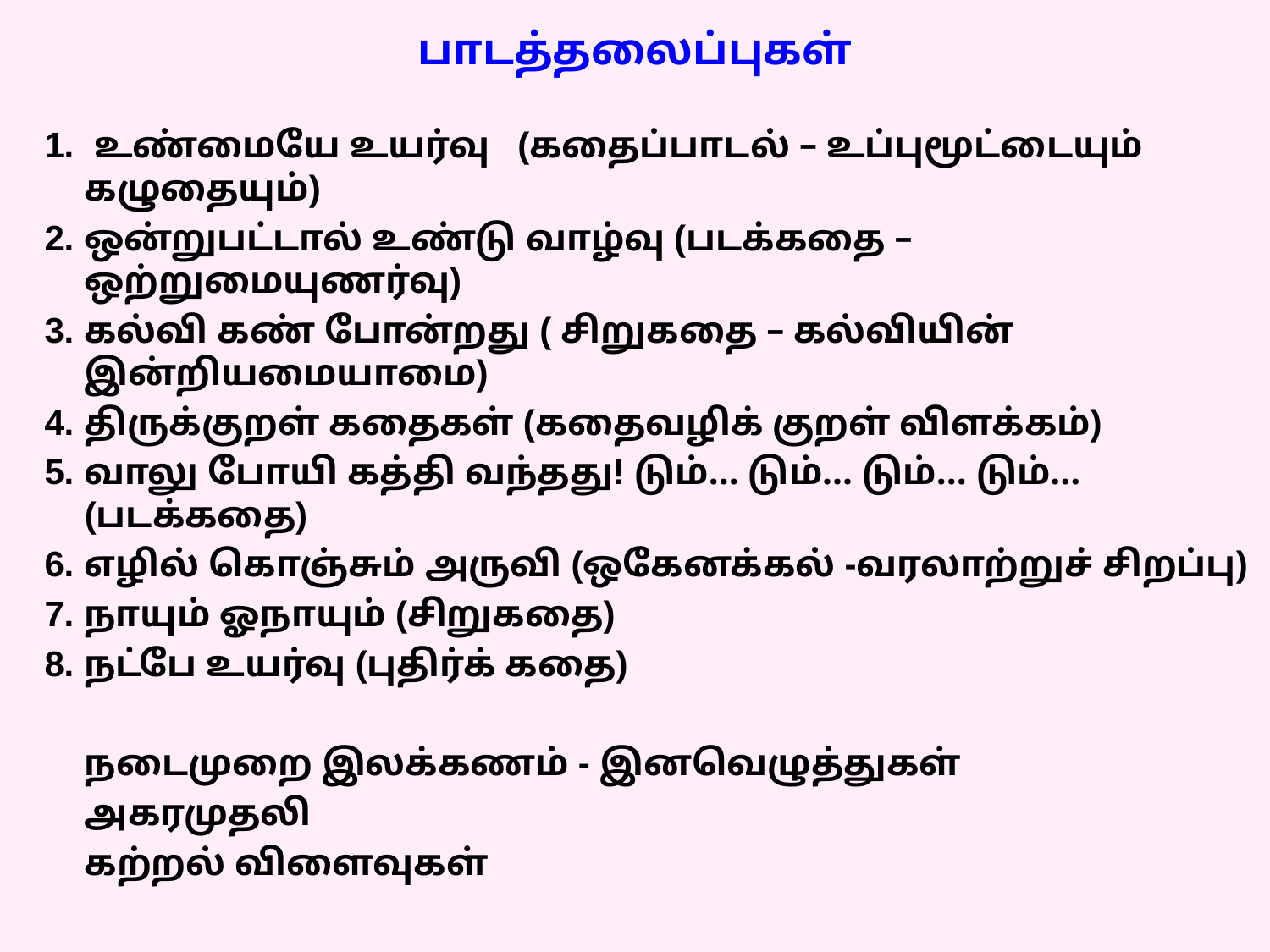

# பாடத்தலைப்புகள்
1.  உண்மையே உயர்வு   (கதைப்பாடல் – உப்புமூட்டையும் கழுதையும்)
2. ஒன்றுபட்டால் உண்டு வாழ்வு (படக்கதை – ஒற்றுமையுணர்வு)
3. கல்வி கண் போன்றது ( சிறுகதை – கல்வியின் இன்றியமையாமை)
4. திருக்குறள் கதைகள் (கதைவழிக் குறள் விளக்கம்)
5. வாலு போயி கத்தி வந்தது! டும்… டும்… டும்… டும்… (படக்கதை)
6. எழில் கொஞ்சும் அருவி (ஒகேனக்கல் -வரலாற்றுச் சிறப்பு)
7. நாயும் ஓநாயும் (சிறுகதை)
8. நட்பே உயர்வு (புதிர்க் கதை)

	நடைமுறை இலக்கணம் - இனவெழுத்துகள்
	அகரமுதலி
	கற்றல் விளைவுகள்